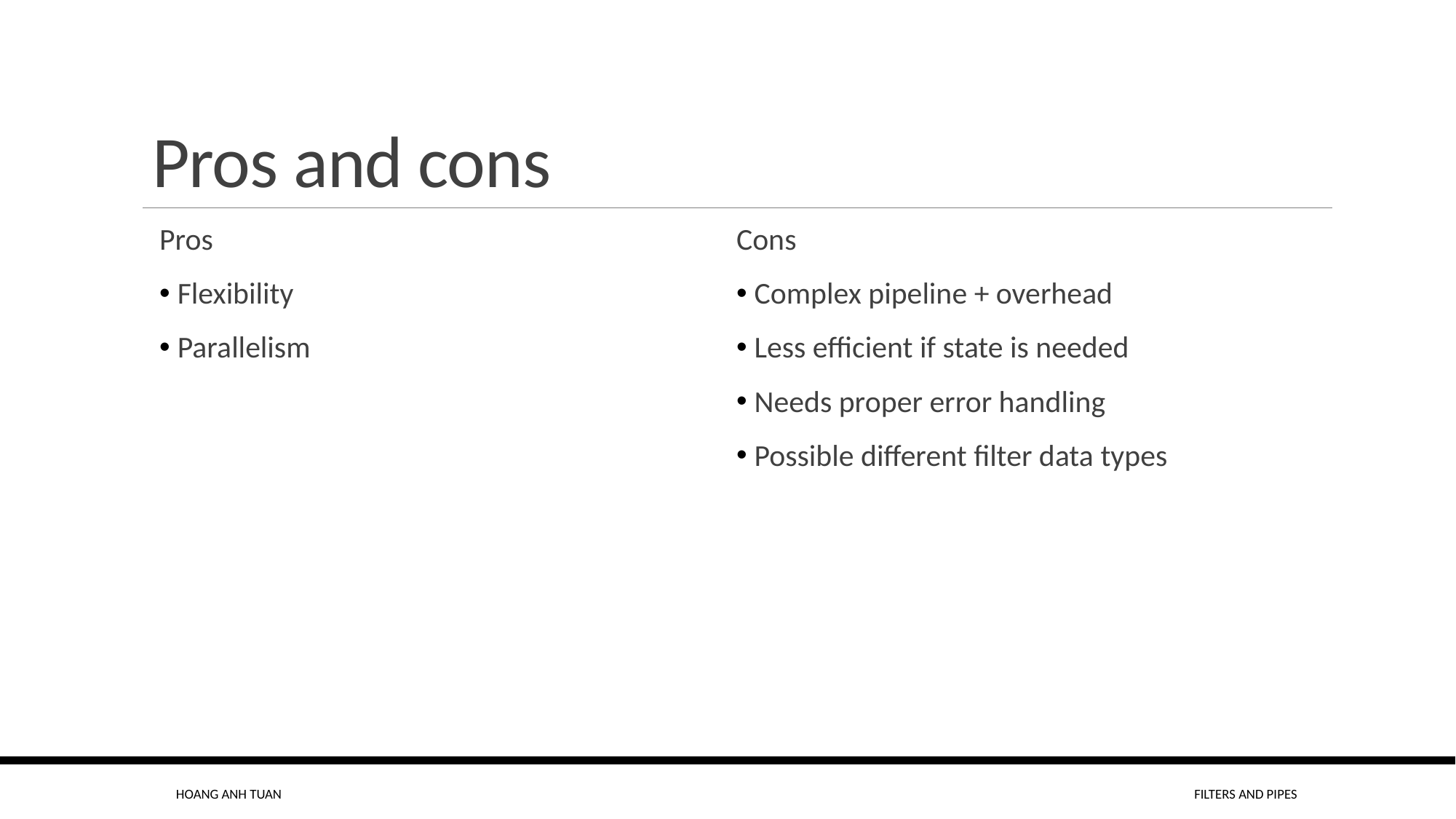

# Pros and cons
Cons
 Complex pipeline + overhead
 Less efficient if state is needed
 Needs proper error handling
 Possible different filter data types
Pros
 Flexibility
 Parallelism
Hoang Anh Tuan
Filters and pipes